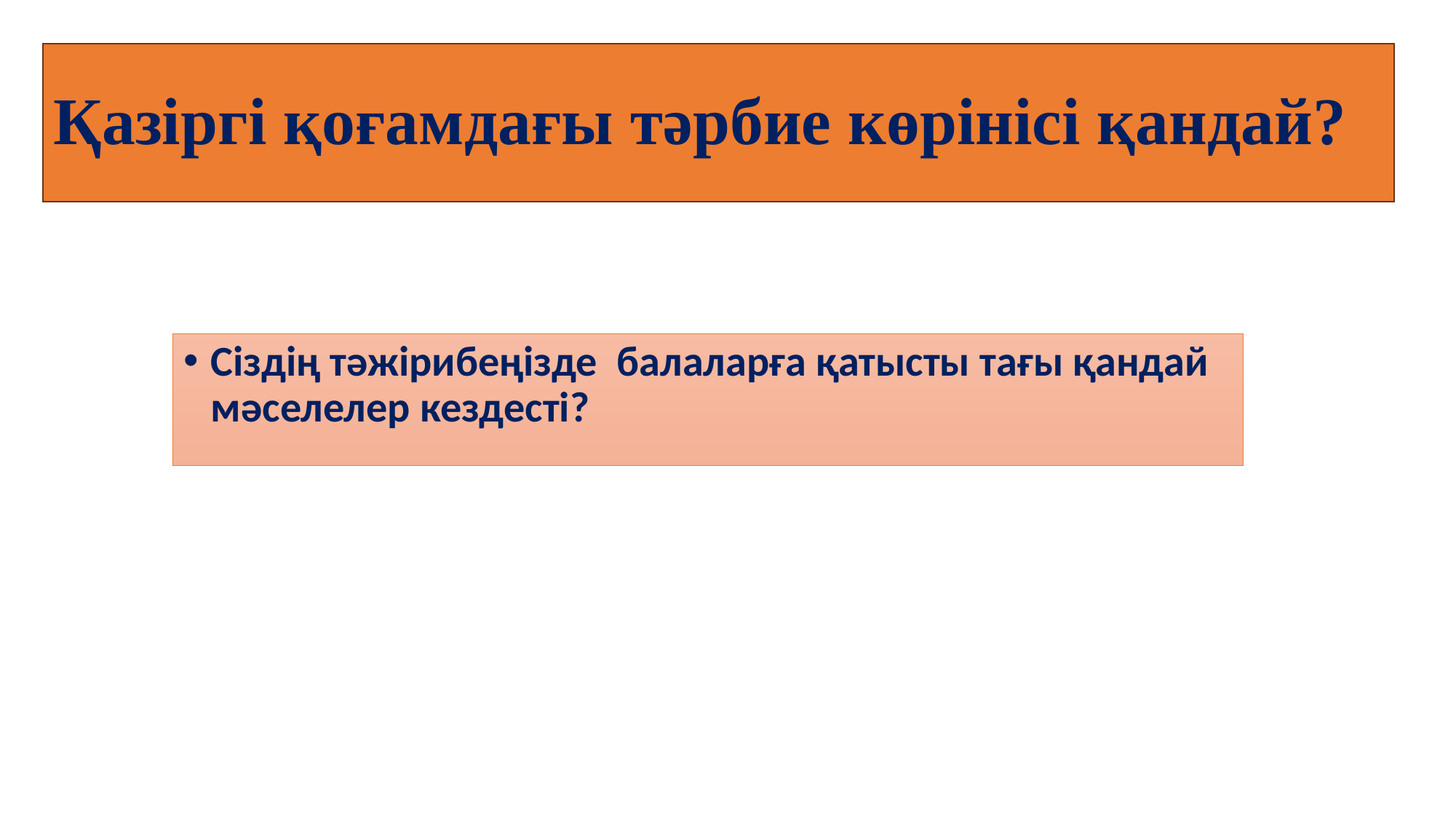

# Қазіргі қоғамдағы тәрбие көрінісі қандай?
Сіздің тәжірибеңізде  балаларға қатысты тағы қандай  мәселелер кездесті?